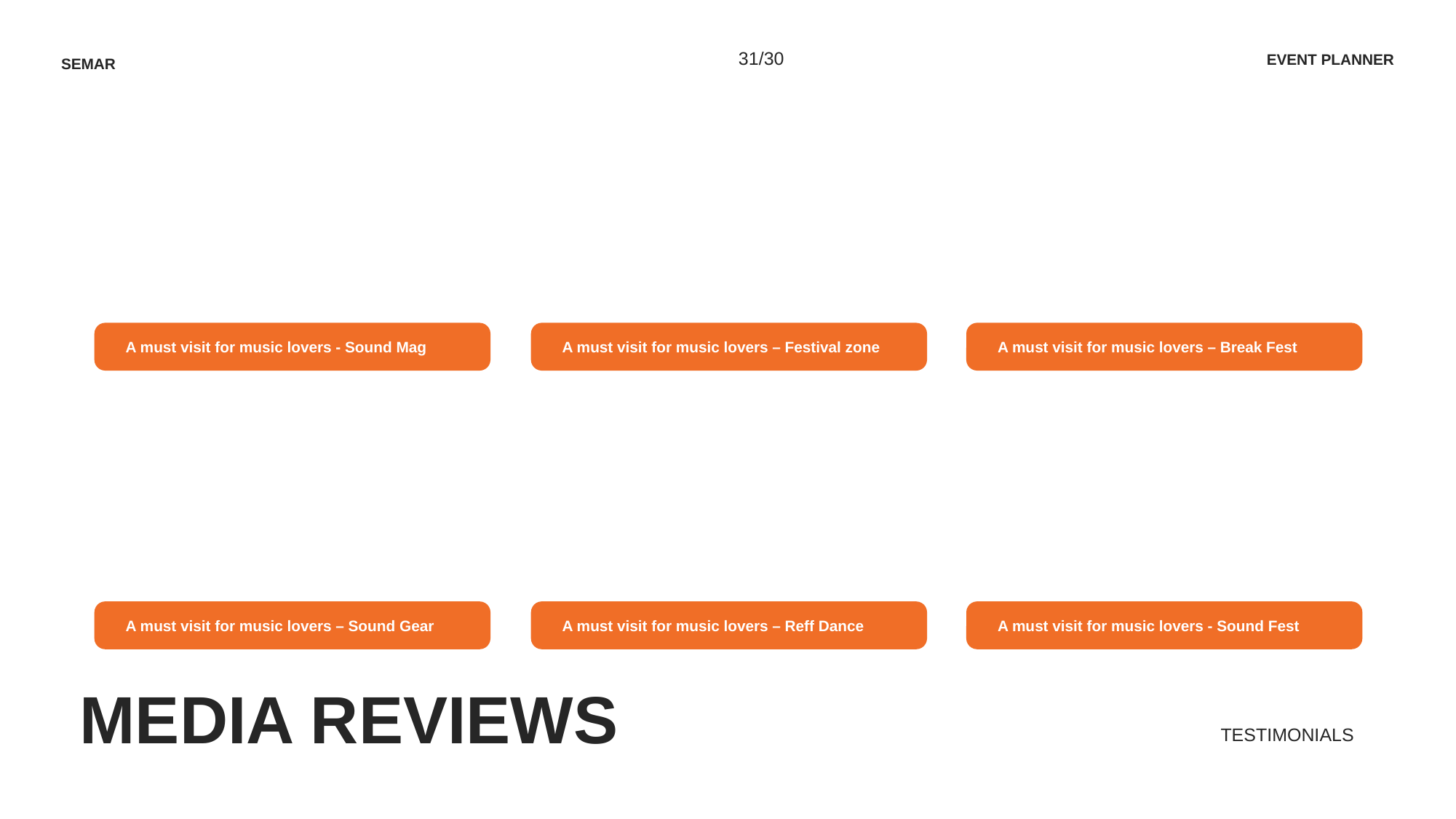

31/30
SEMAR

A must visit for music lovers - Sound Mag
A must visit for music lovers – Festival zone
A must visit for music lovers – Break Fest

A must visit for music lovers – Sound Gear
A must visit for music lovers – Reff Dance
A must visit for music lovers - Sound Fest
MEDIA REVIEWS
TESTIMONIALS